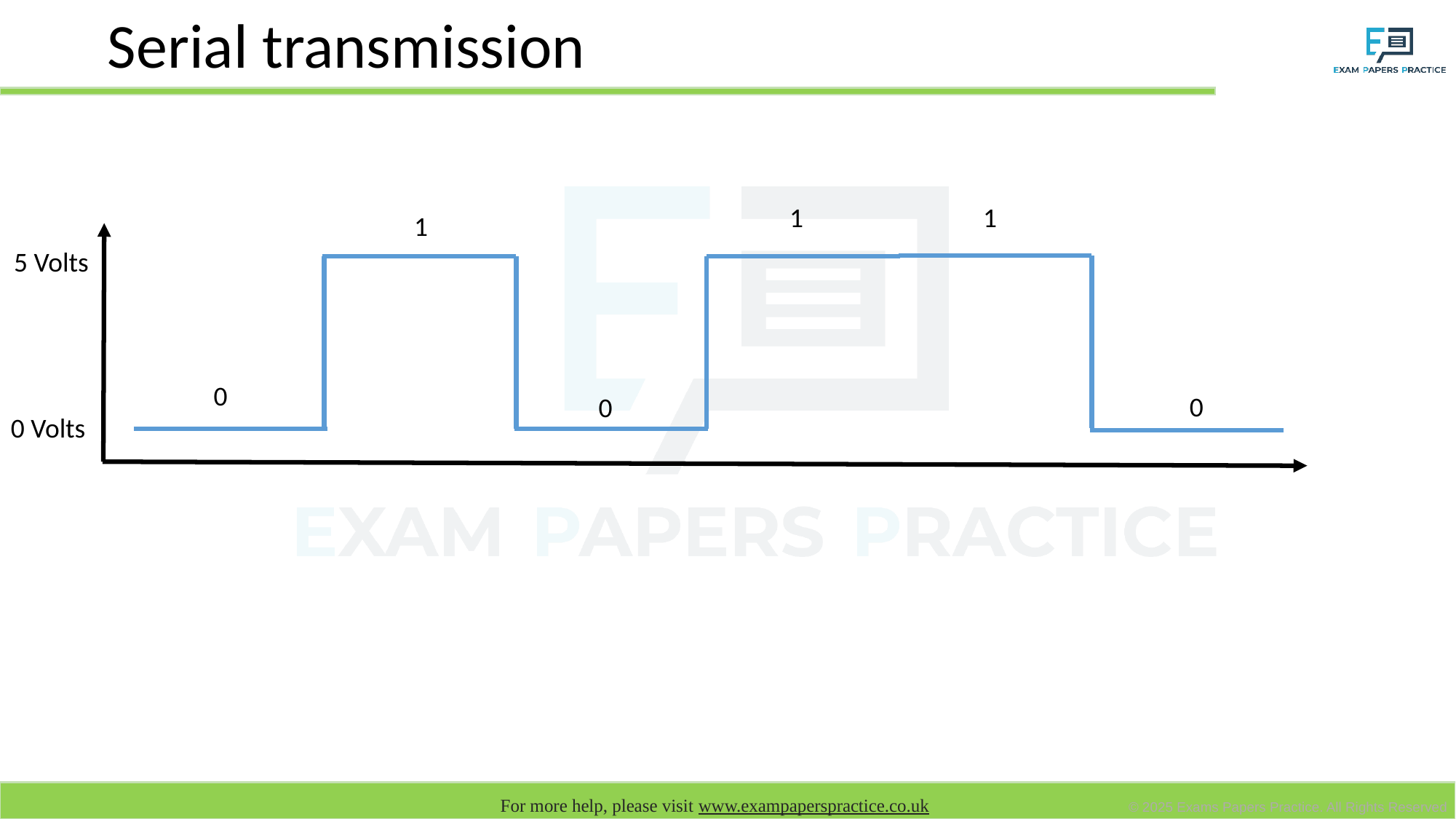

# Serial transmission
1
1
1
5 Volts
0
0
0
0 Volts